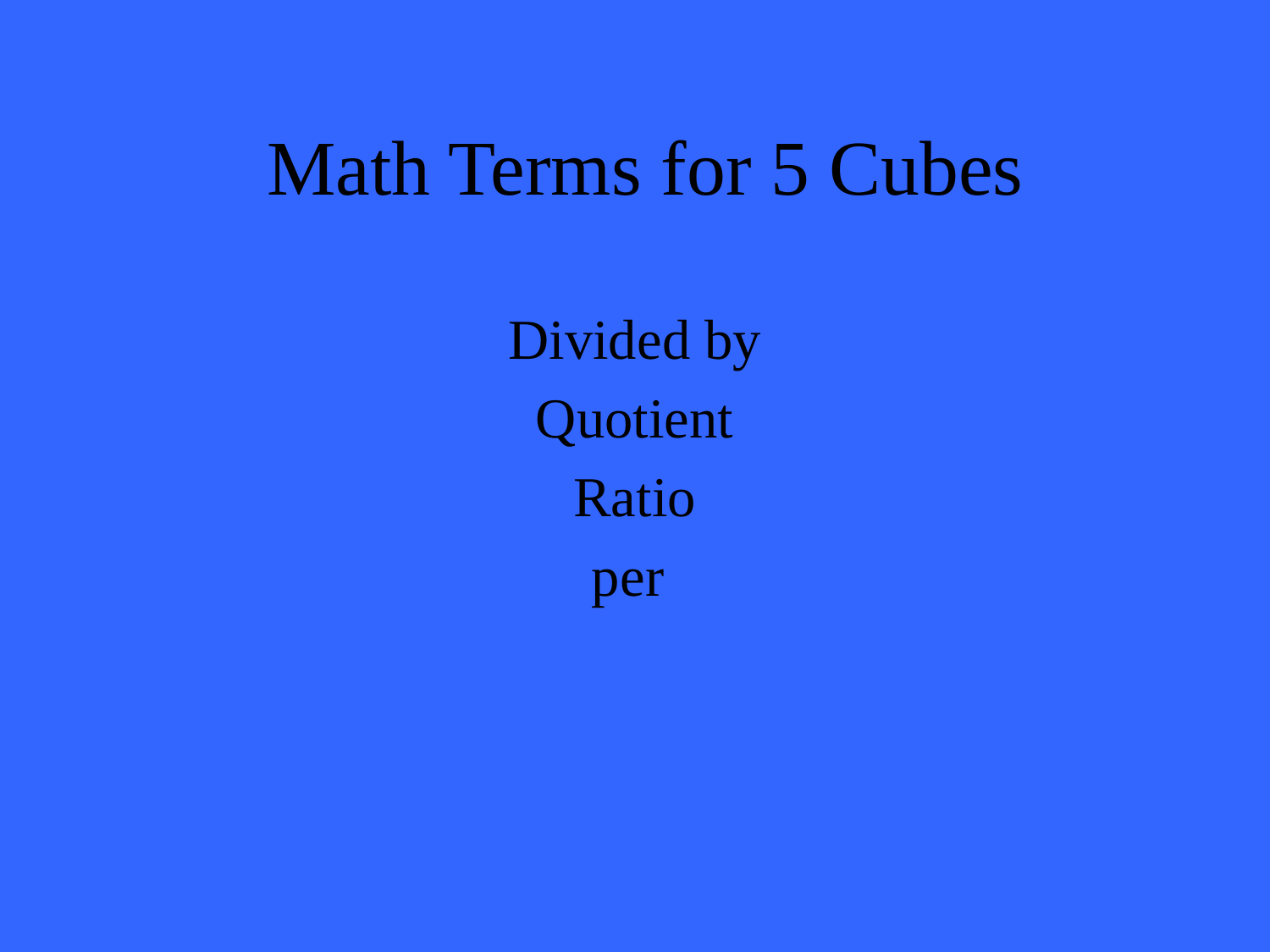

Math Terms for 5 Cubes
Divided by
Quotient
Ratio
per